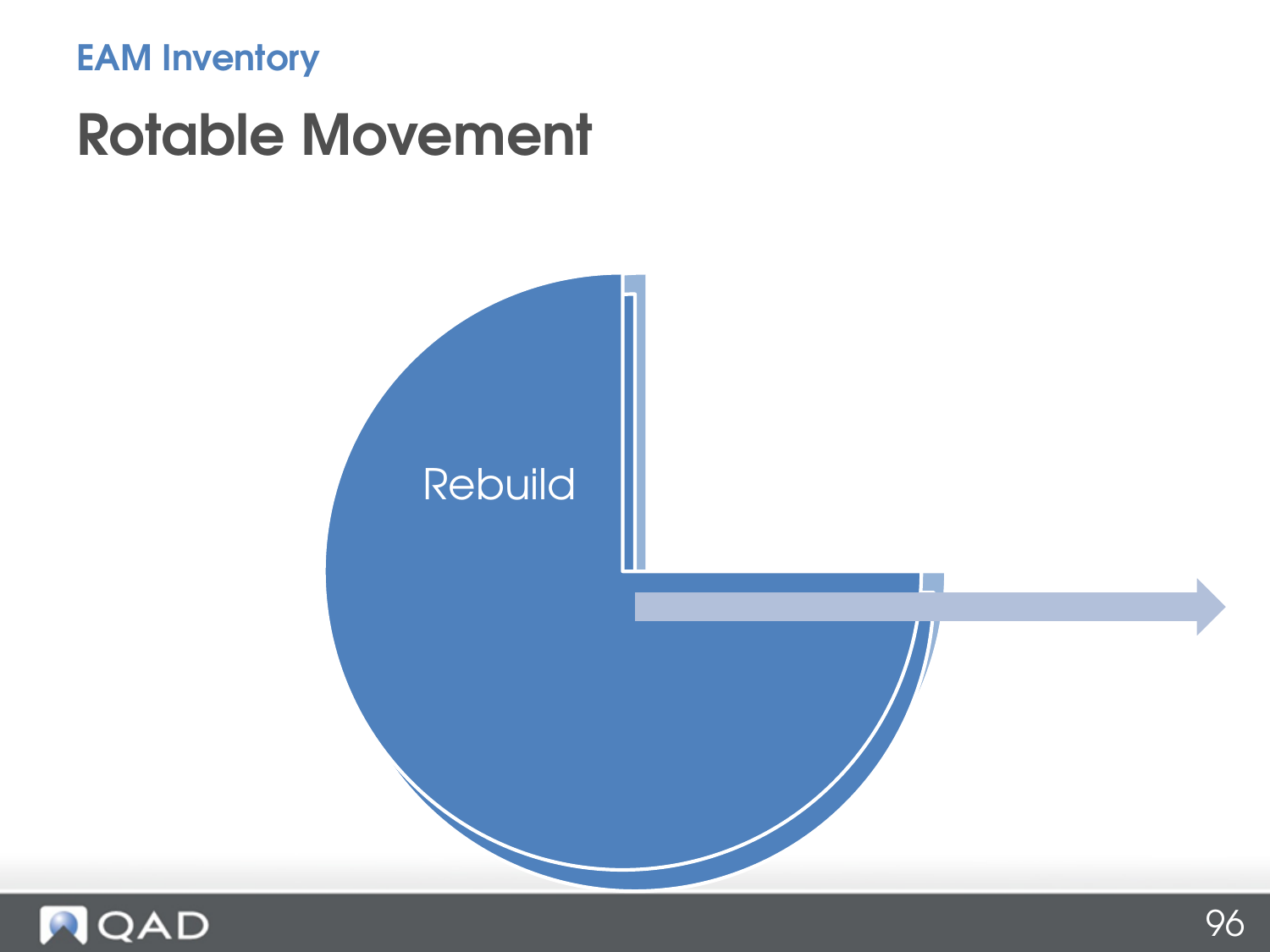

EAM Inventory
# Rotable Movement
Inventory
Equipment
Rebuild
MOTOR (qty 3)
Serial 1
Serial 3
Serial 2
96